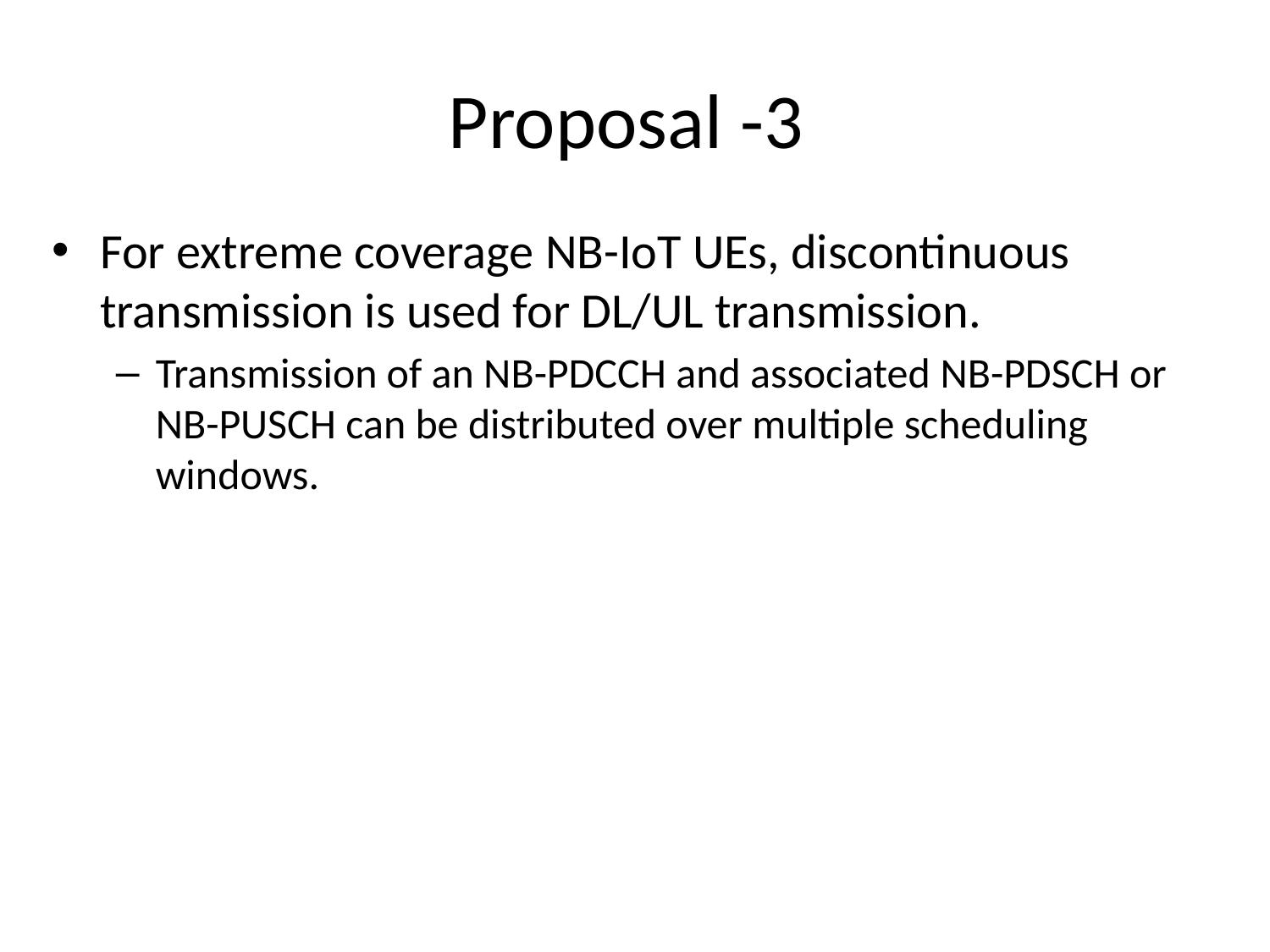

# Proposal -3
For extreme coverage NB-IoT UEs, discontinuous transmission is used for DL/UL transmission.
Transmission of an NB-PDCCH and associated NB-PDSCH or NB-PUSCH can be distributed over multiple scheduling windows.